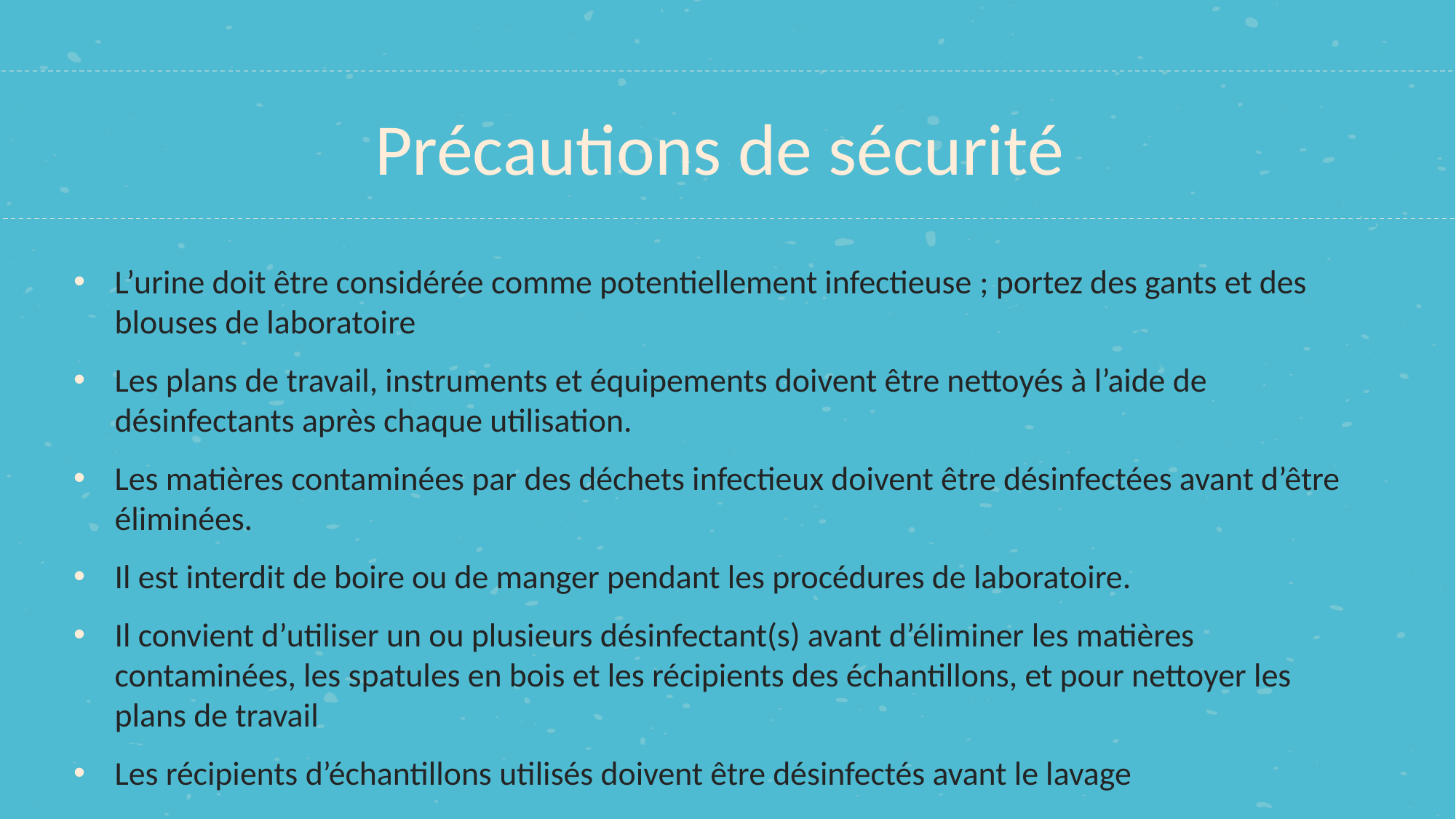

# Précautions de sécurité
L’urine doit être considérée comme potentiellement infectieuse ; portez des gants et des blouses de laboratoire
Les plans de travail, instruments et équipements doivent être nettoyés à l’aide de désinfectants après chaque utilisation.
Les matières contaminées par des déchets infectieux doivent être désinfectées avant d’être éliminées.
Il est interdit de boire ou de manger pendant les procédures de laboratoire.
Il convient d’utiliser un ou plusieurs désinfectant(s) avant d’éliminer les matières contaminées, les spatules en bois et les récipients des échantillons, et pour nettoyer les plans de travail
Les récipients d’échantillons utilisés doivent être désinfectés avant le lavage